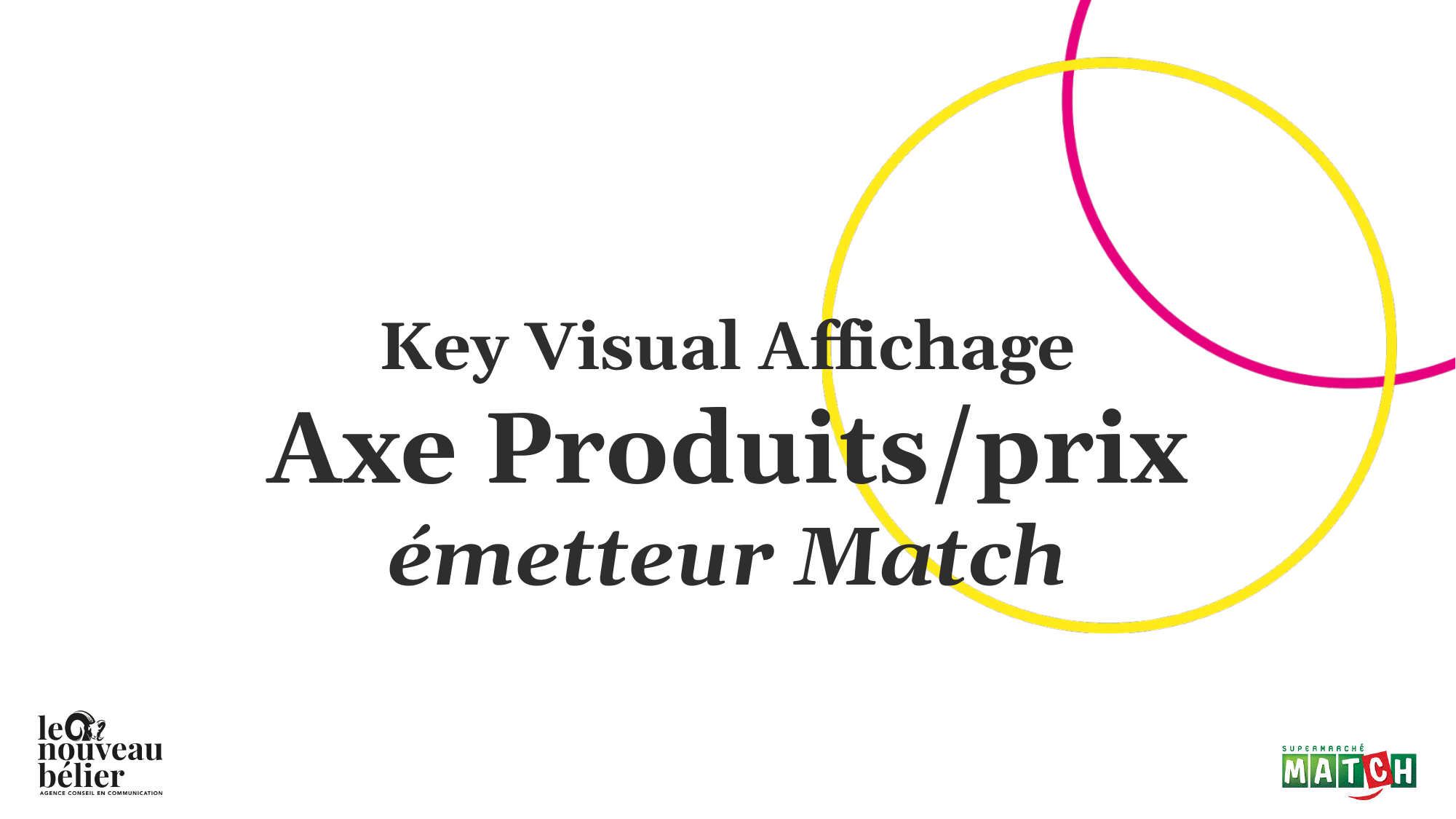

# Key Visual Affichage Axe Produits/prix émetteur Match